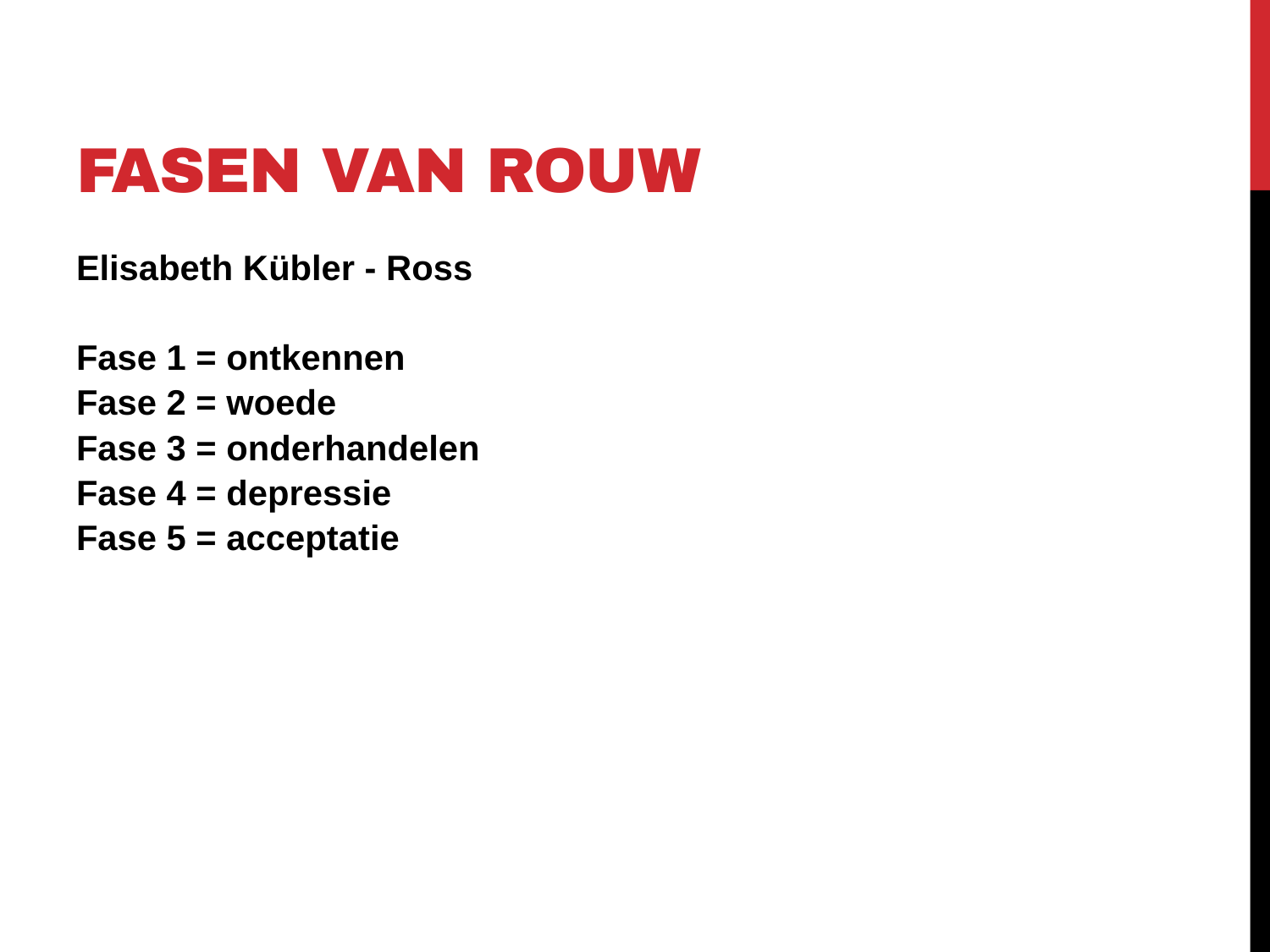

# Fasen van rouw
Elisabeth Kübler - Ross

Fase 1 = ontkennen
Fase 2 = woede
Fase 3 = onderhandelen
Fase 4 = depressie
Fase 5 = acceptatie